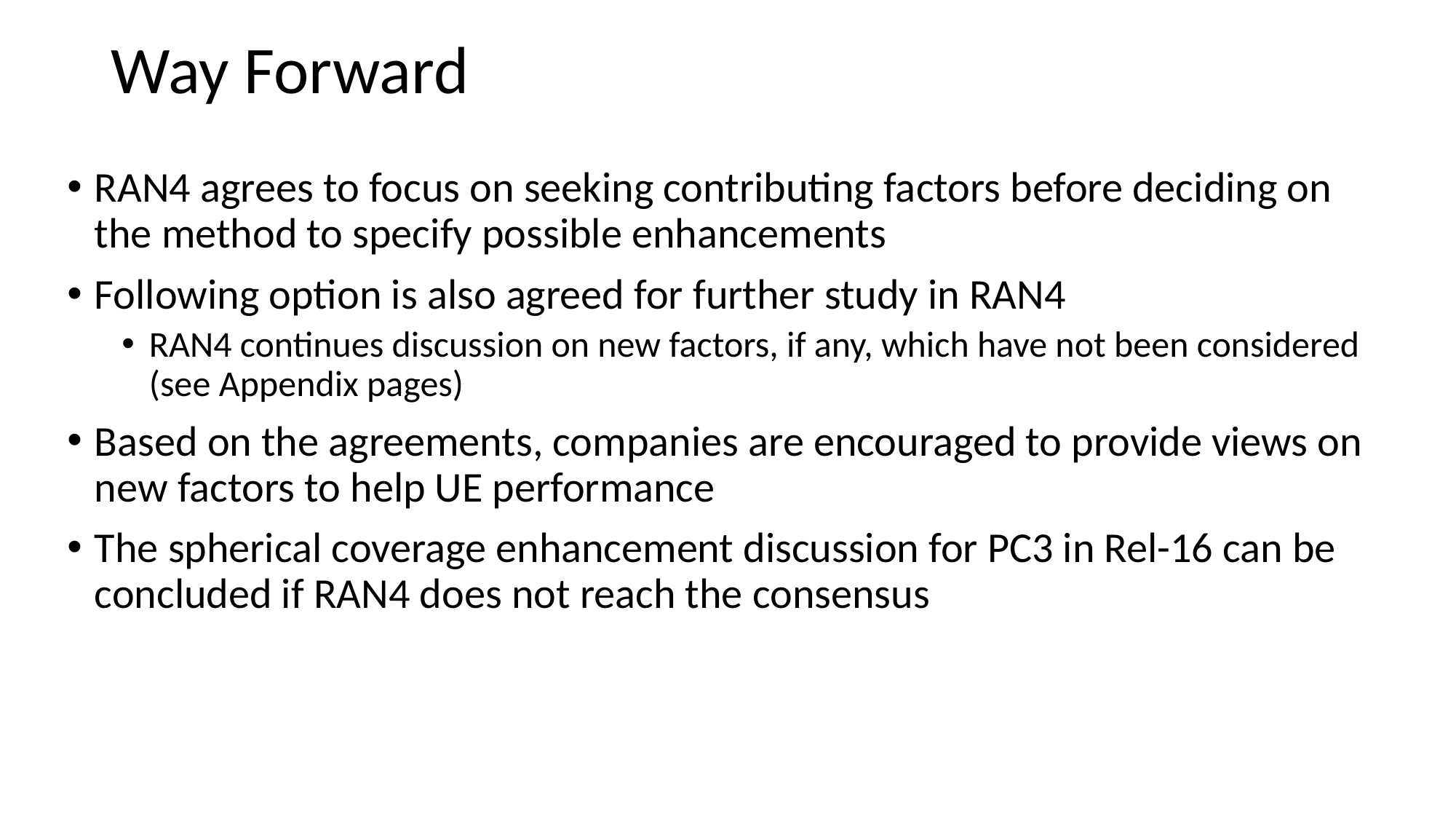

Way Forward
RAN4 agrees to focus on seeking contributing factors before deciding on the method to specify possible enhancements
Following option is also agreed for further study in RAN4
RAN4 continues discussion on new factors, if any, which have not been considered (see Appendix pages)
Based on the agreements, companies are encouraged to provide views on new factors to help UE performance
The spherical coverage enhancement discussion for PC3 in Rel-16 can be concluded if RAN4 does not reach the consensus